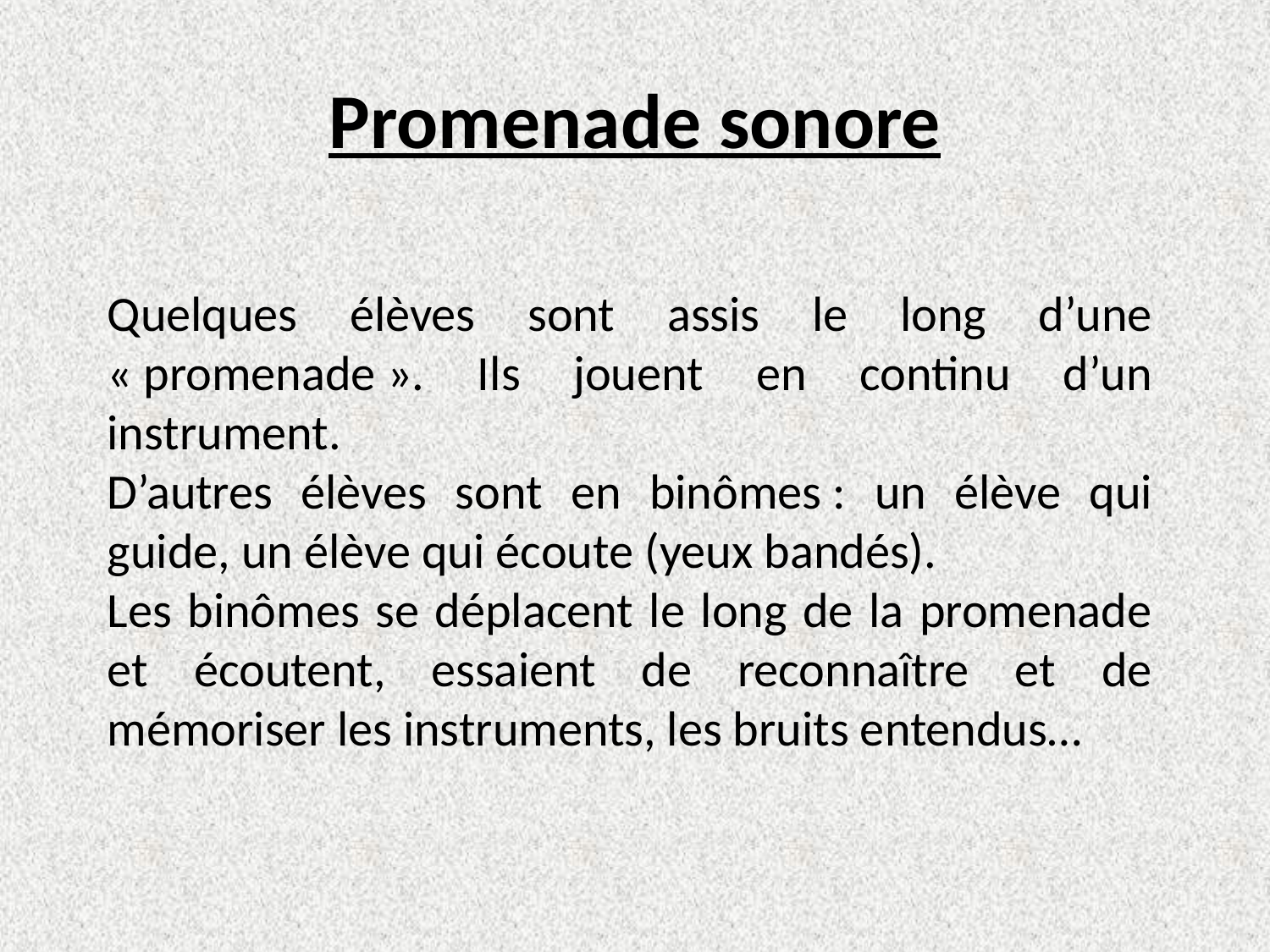

# Promenade sonore
Quelques élèves sont assis le long d’une « promenade ». Ils jouent en continu d’un instrument.
D’autres élèves sont en binômes : un élève qui guide, un élève qui écoute (yeux bandés).
Les binômes se déplacent le long de la promenade et écoutent, essaient de reconnaître et de mémoriser les instruments, les bruits entendus…